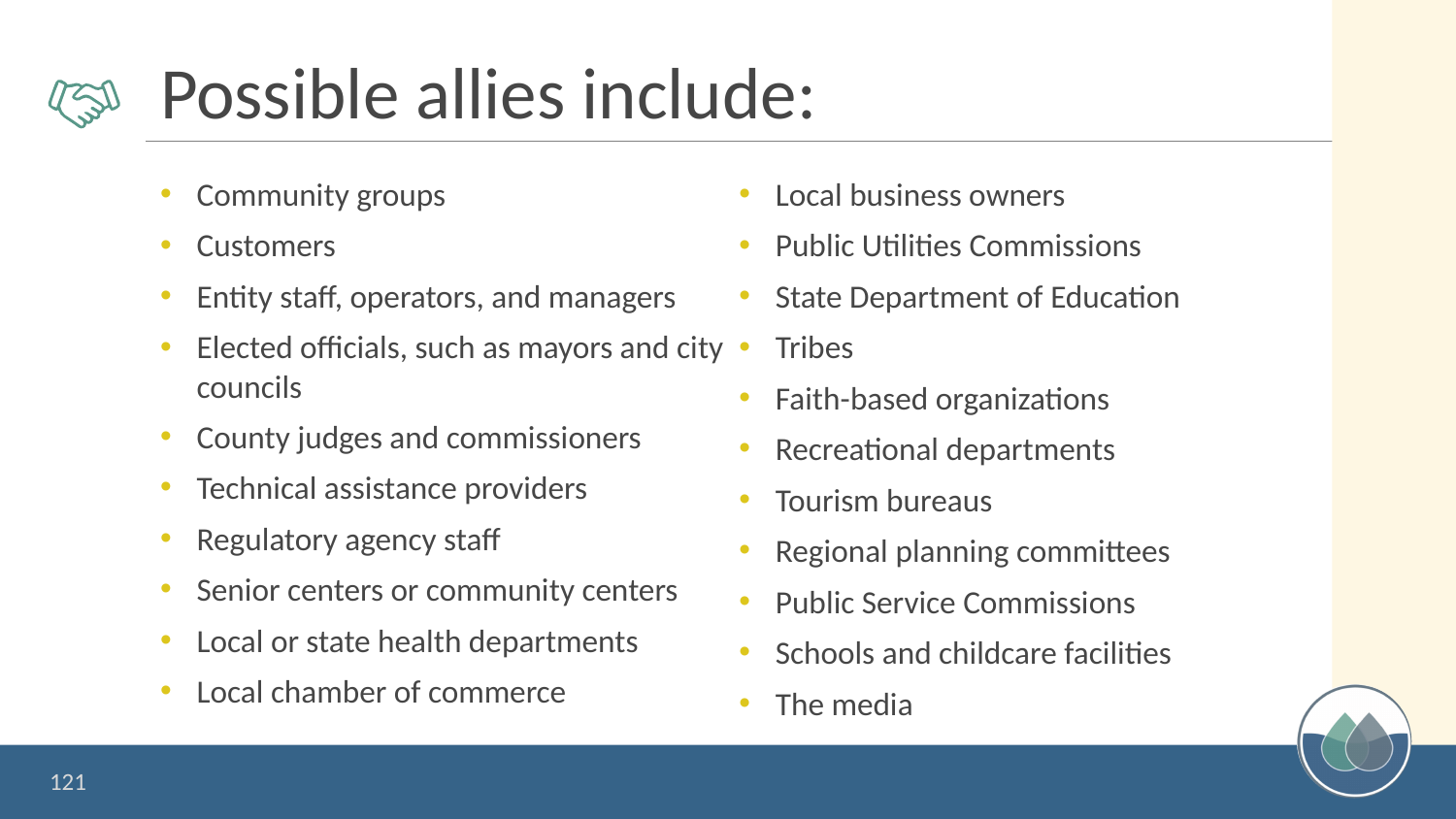

# Possible allies include:

Community groups
Customers
Entity staff, operators, and managers
Elected officials, such as mayors and city councils
County judges and commissioners
Technical assistance providers
Regulatory agency staff
Senior centers or community centers
Local or state health departments
Local chamber of commerce
Local business owners
Public Utilities Commissions
State Department of Education
Tribes
Faith-based organizations
Recreational departments
Tourism bureaus
Regional planning committees
Public Service Commissions
Schools and childcare facilities
The media
121